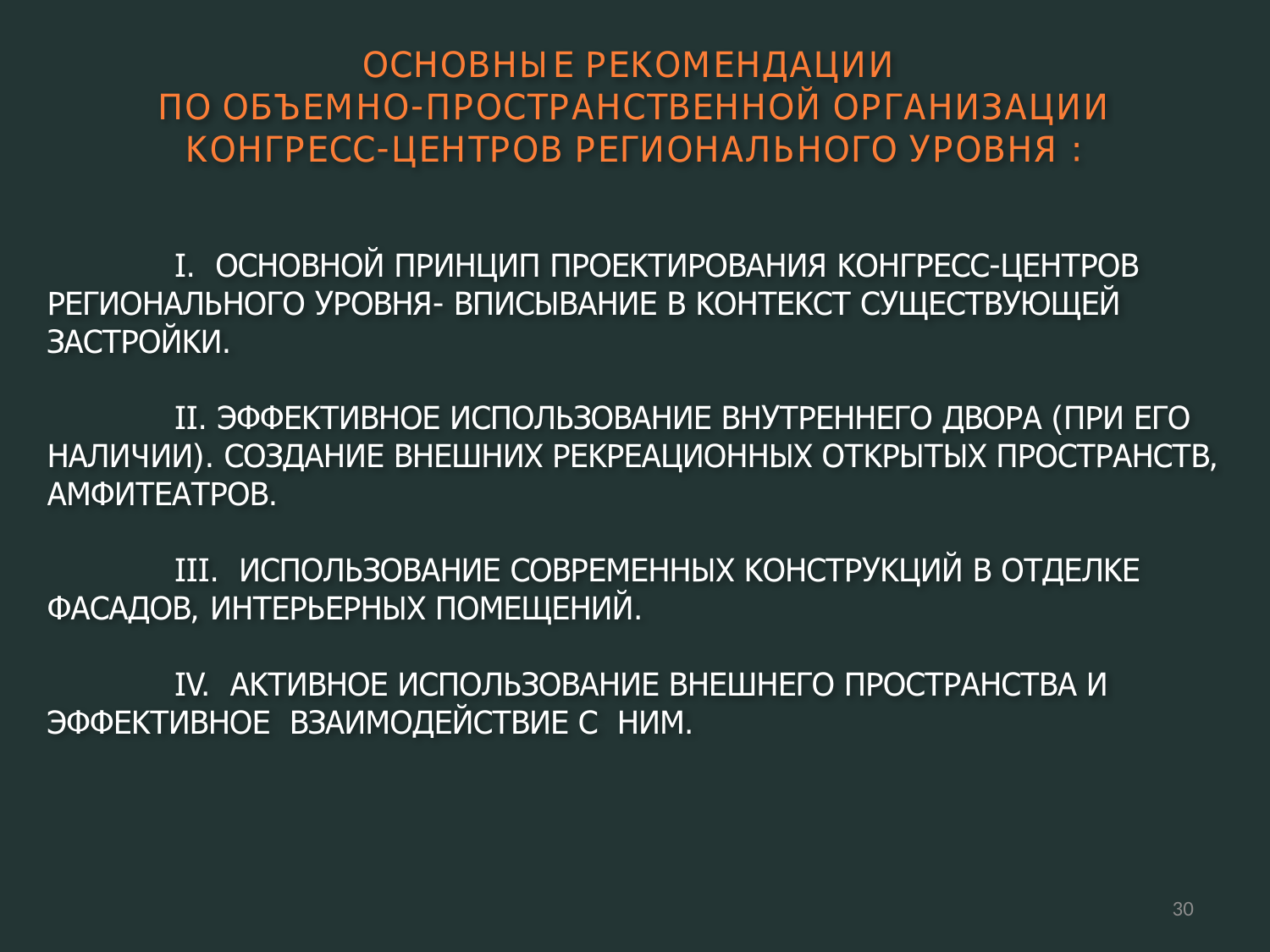

ОСНОВНЫЕ РЕКОМЕНДАЦИИ
ПО ОБЪЕМНО-ПРОСТРАНСТВЕННОЙ ОРГАНИЗАЦИИ
КОНГРЕСС-ЦЕНТРОВ РЕГИОНАЛЬНОГО УРОВНЯ :

	I.  ОСНОВНОЙ ПРИНЦИП ПРОЕКТИРОВАНИЯ КОНГРЕСС-ЦЕНТРОВ РЕГИОНАЛЬНОГО УРОВНЯ- ВПИСЫВАНИЕ В КОНТЕКСТ СУЩЕСТВУЮЩЕЙ ЗАСТРОЙКИ.

	II. ЭФФЕКТИВНОЕ ИСПОЛЬЗОВАНИЕ ВНУТРЕННЕГО ДВОРА (ПРИ ЕГО НАЛИЧИИ). СОЗДАНИЕ ВНЕШНИХ РЕКРЕАЦИОННЫХ ОТКРЫТЫХ ПРОСТРАНСТВ, АМФИТЕАТРОВ.

	III.  ИСПОЛЬЗОВАНИЕ СОВРЕМЕННЫХ КОНСТРУКЦИЙ В ОТДЕЛКЕ ФАСАДОВ, ИНТЕРЬЕРНЫХ ПОМЕЩЕНИЙ.

	IV.  АКТИВНОЕ ИСПОЛЬЗОВАНИЕ ВНЕШНЕГО ПРОСТРАНСТВА И ЭФФЕКТИВНОЕ  ВЗАИМОДЕЙСТВИЕ С  НИМ.

30